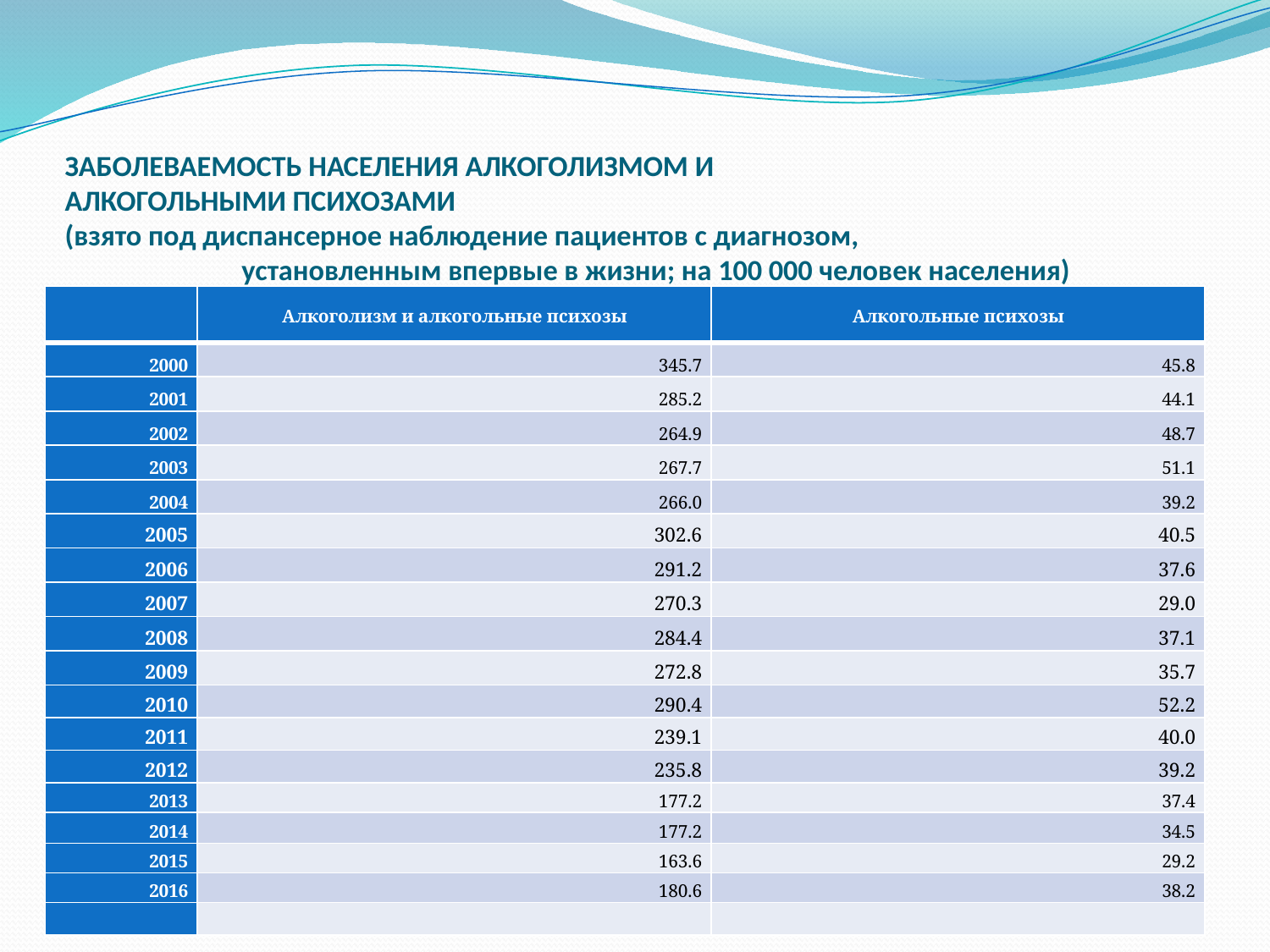

# ЗАБОЛЕВАЕМОСТЬ НАСЕЛЕНИЯ АЛКОГОЛИЗМОМ И АЛКОГОЛЬНЫМИ ПСИХОЗАМИ (взято под диспансерное наблюдение пациентов с диагнозом,                                                                                установленным впервые в жизни; на 100 000 человек населения)
|  | Алкоголизм и алкогольные психозы | Алкогольные психозы |
| --- | --- | --- |
| 2000 | 345.7 | 45.8 |
| 2001 | 285.2 | 44.1 |
| 2002 | 264.9 | 48.7 |
| 2003 | 267.7 | 51.1 |
| 2004 | 266.0 | 39.2 |
| 2005 | 302.6 | 40.5 |
| 2006 | 291.2 | 37.6 |
| 2007 | 270.3 | 29.0 |
| 2008 | 284.4 | 37.1 |
| 2009 | 272.8 | 35.7 |
| 2010 | 290.4 | 52.2 |
| 2011 | 239.1 | 40.0 |
| 2012 | 235.8 | 39.2 |
| 2013 | 177.2 | 37.4 |
| 2014 | 177.2 | 34.5 |
| 2015 | 163.6 | 29.2 |
| 2016 | 180.6 | 38.2 |
|  |  |  |